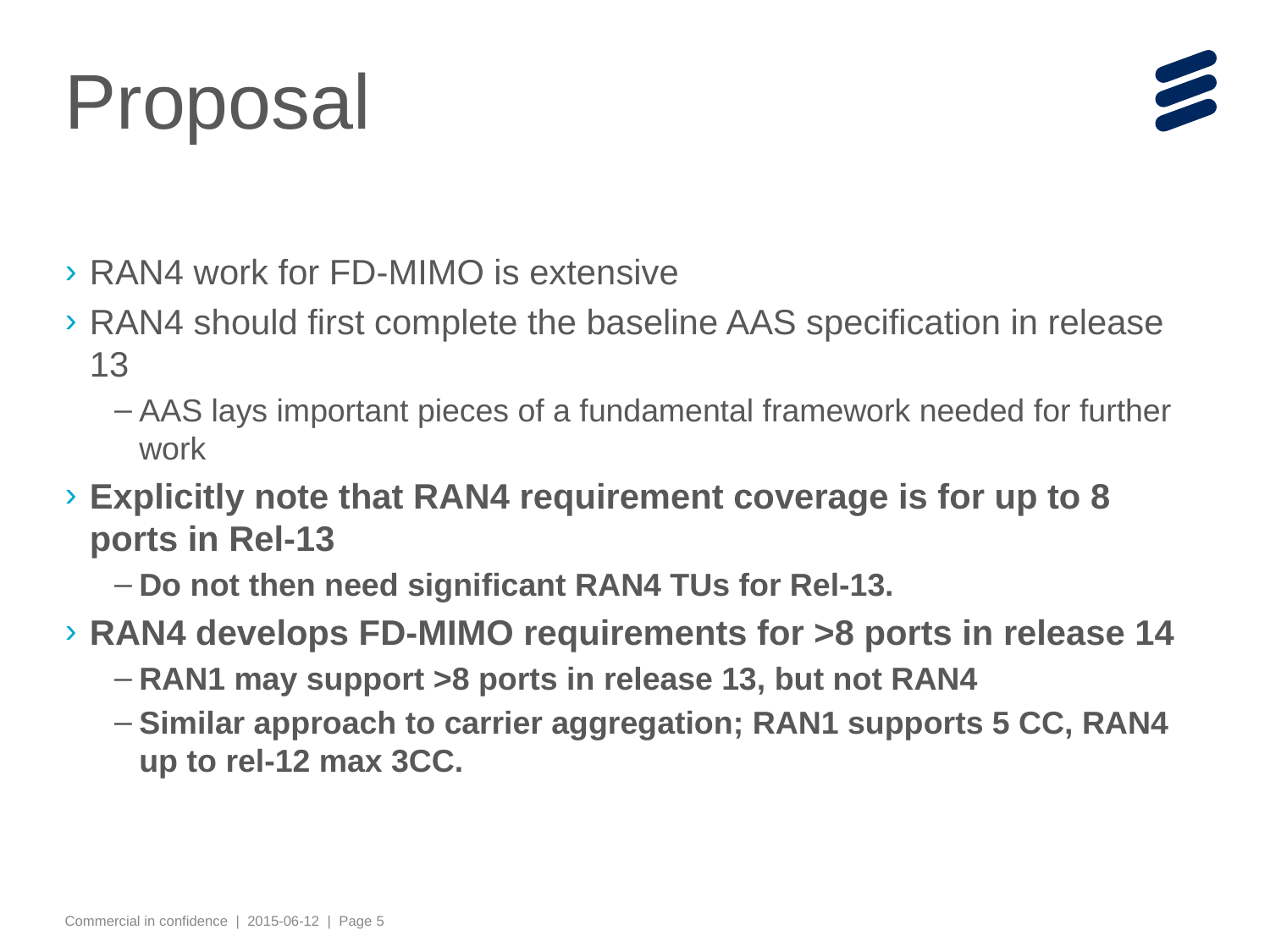

# Proposal
RAN4 work for FD-MIMO is extensive
RAN4 should first complete the baseline AAS specification in release 13
AAS lays important pieces of a fundamental framework needed for further work
Explicitly note that RAN4 requirement coverage is for up to 8 ports in Rel-13
Do not then need significant RAN4 TUs for Rel-13.
RAN4 develops FD-MIMO requirements for >8 ports in release 14
RAN1 may support >8 ports in release 13, but not RAN4
Similar approach to carrier aggregation; RAN1 supports 5 CC, RAN4 up to rel-12 max 3CC.